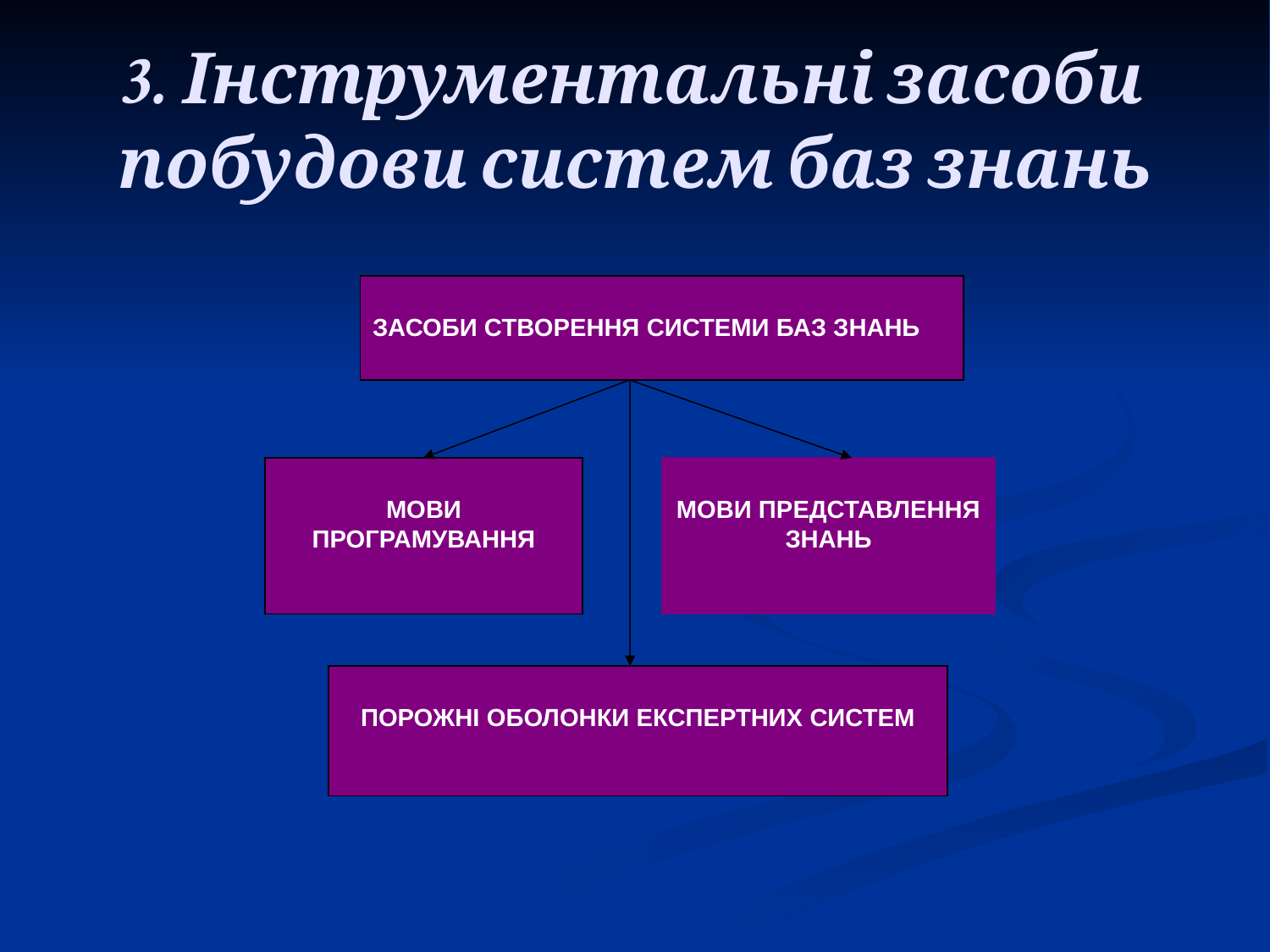

# 3. Інструментальні засоби побудови систем баз знань

ЗАСОБИ СТВОРЕННЯ СИСТЕМИ БАЗ ЗНАНЬ

МОВИ ПРОГРАМУВАННЯ

МОВИ ПРЕДСТАВЛЕННЯ ЗНАНЬ

ПОРОЖНІ ОБОЛОНКИ ЕКСПЕРТНИХ СИСТЕМ